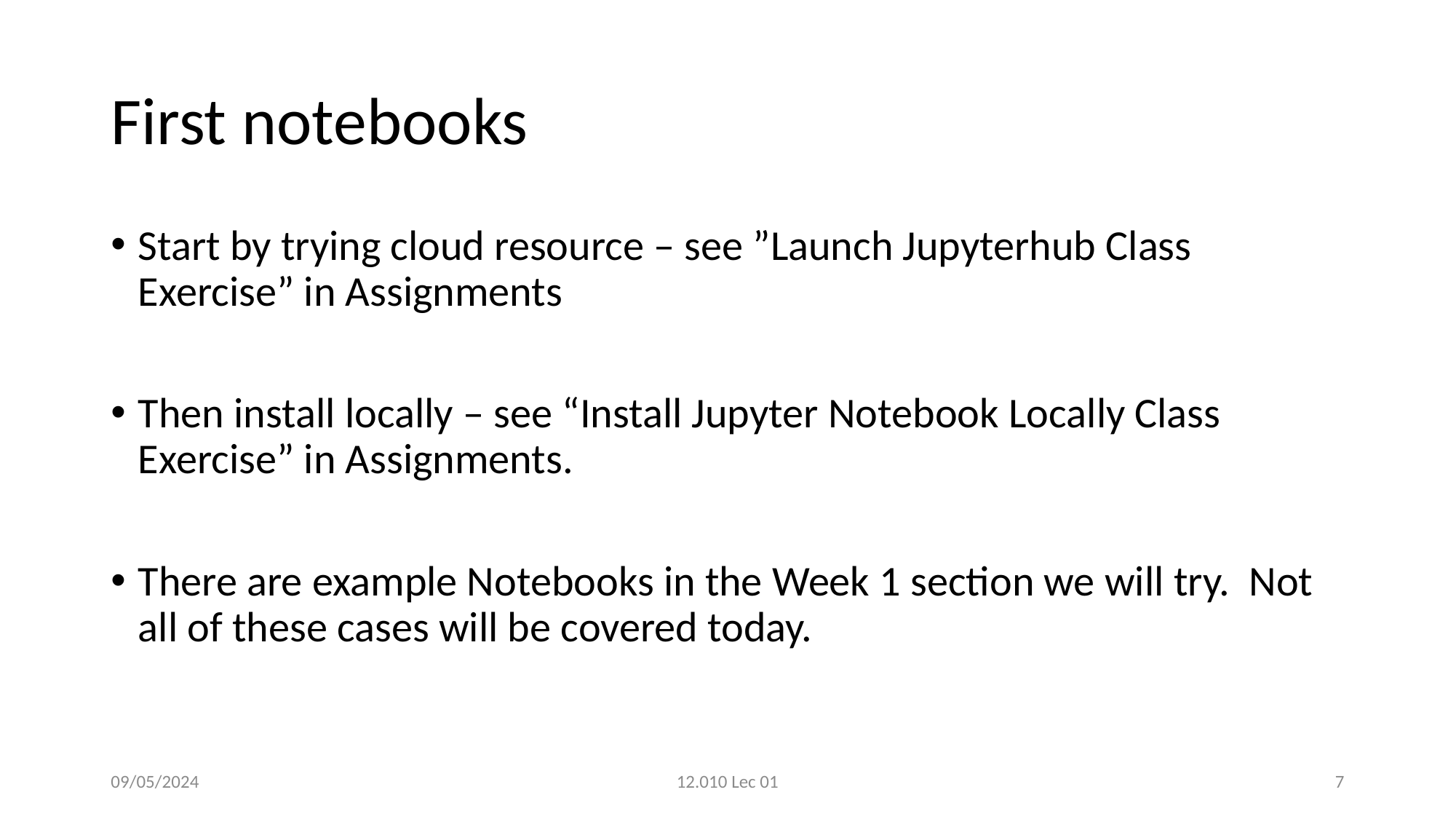

# First notebooks
Start by trying cloud resource – see ”Launch Jupyterhub Class Exercise” in Assignments

Then install locally – see “Install Jupyter Notebook Locally Class Exercise” in Assignments.

There are example Notebooks in the Week 1 section we will try.  Not all of these cases will be covered today.
09/05/2024
12.010 Lec 01
7